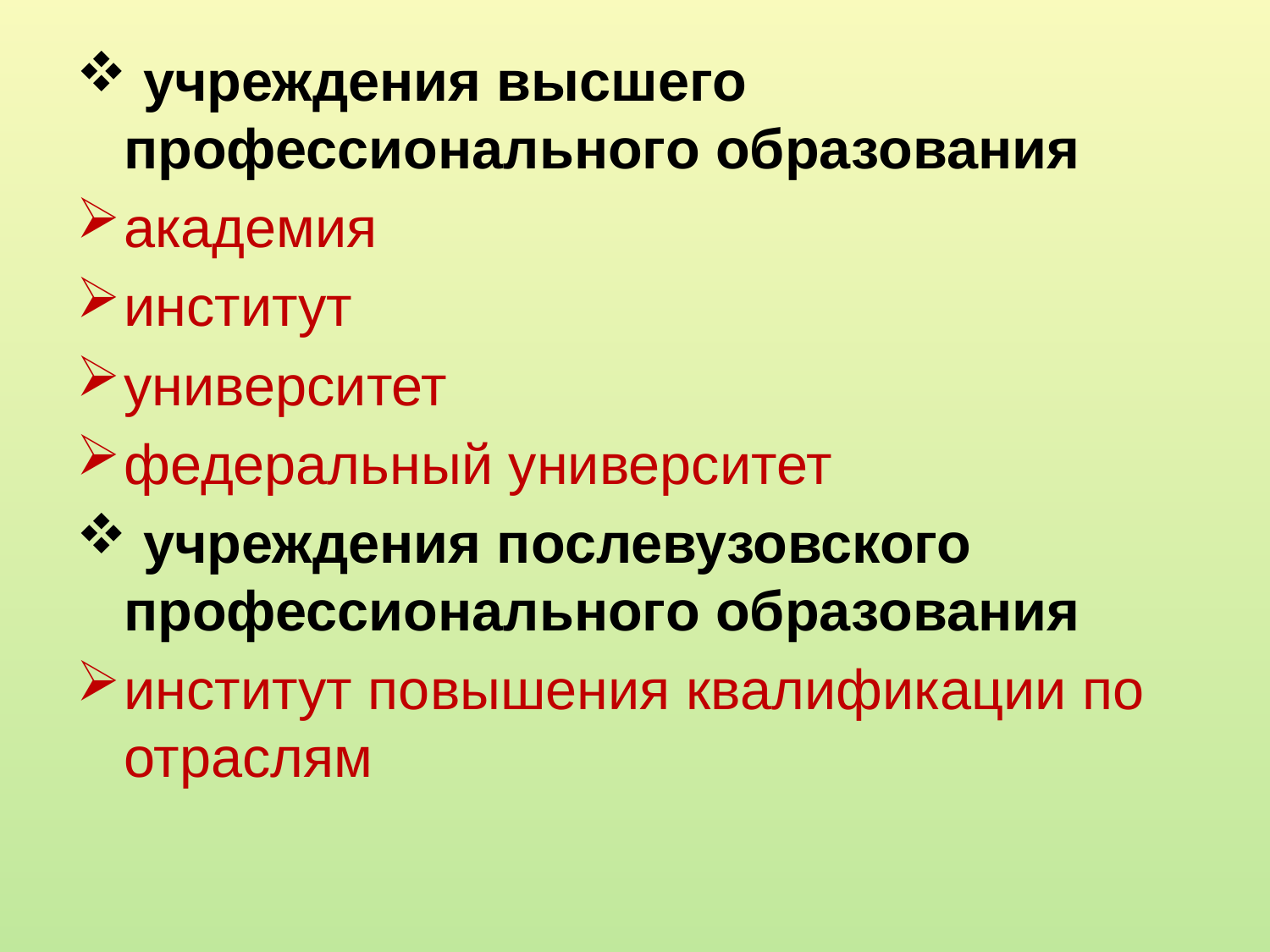

# учреждения высшего профессионального образования
академия
институт
университет
федеральный университет
 учреждения послевузовского профессионального образования
институт повышения квалификации по отраслям